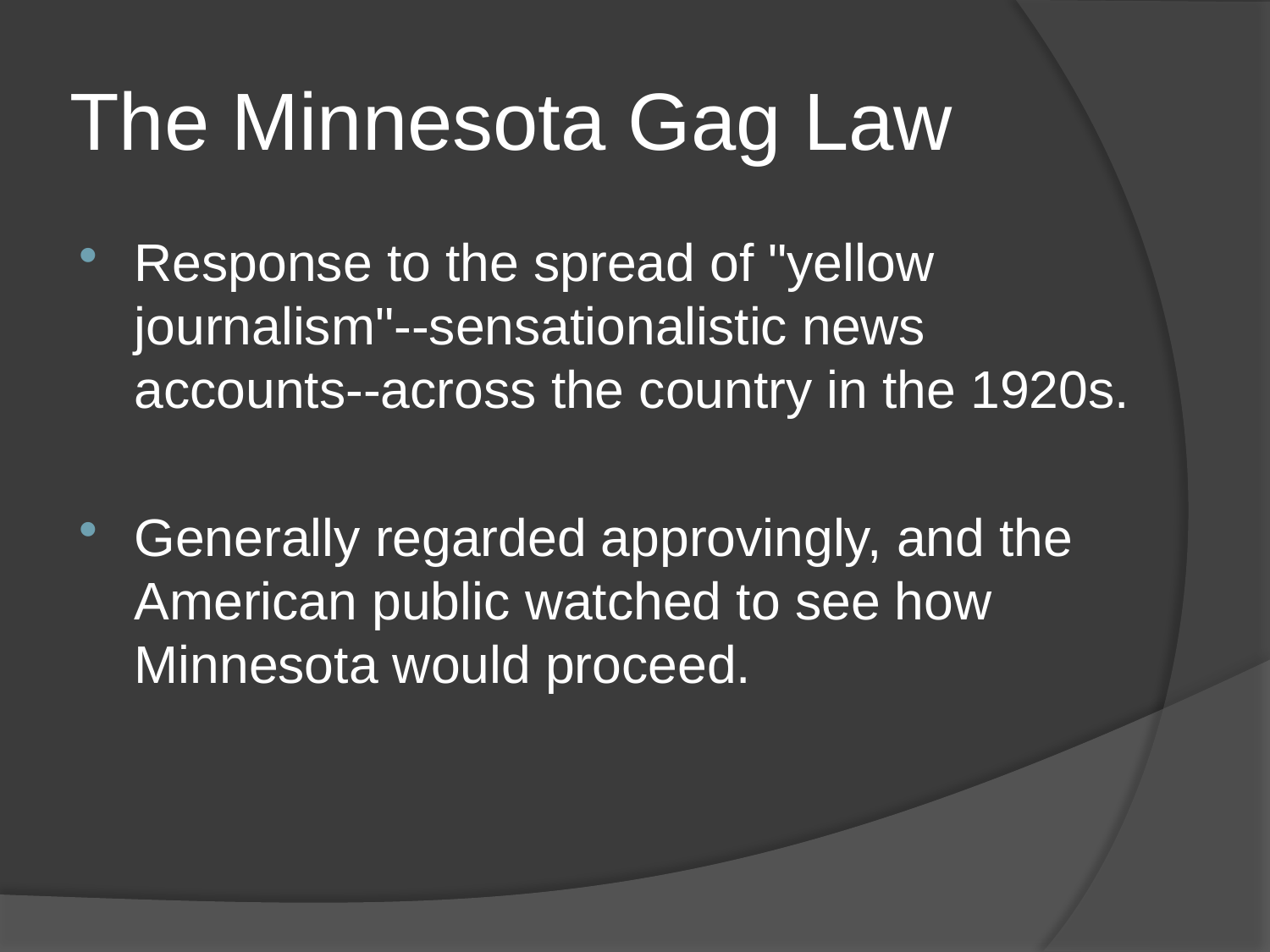

# The Minnesota Gag Law
Response to the spread of "yellow journalism"--sensationalistic news accounts--across the country in the 1920s.

Generally regarded approvingly, and the American public watched to see how Minnesota would proceed.